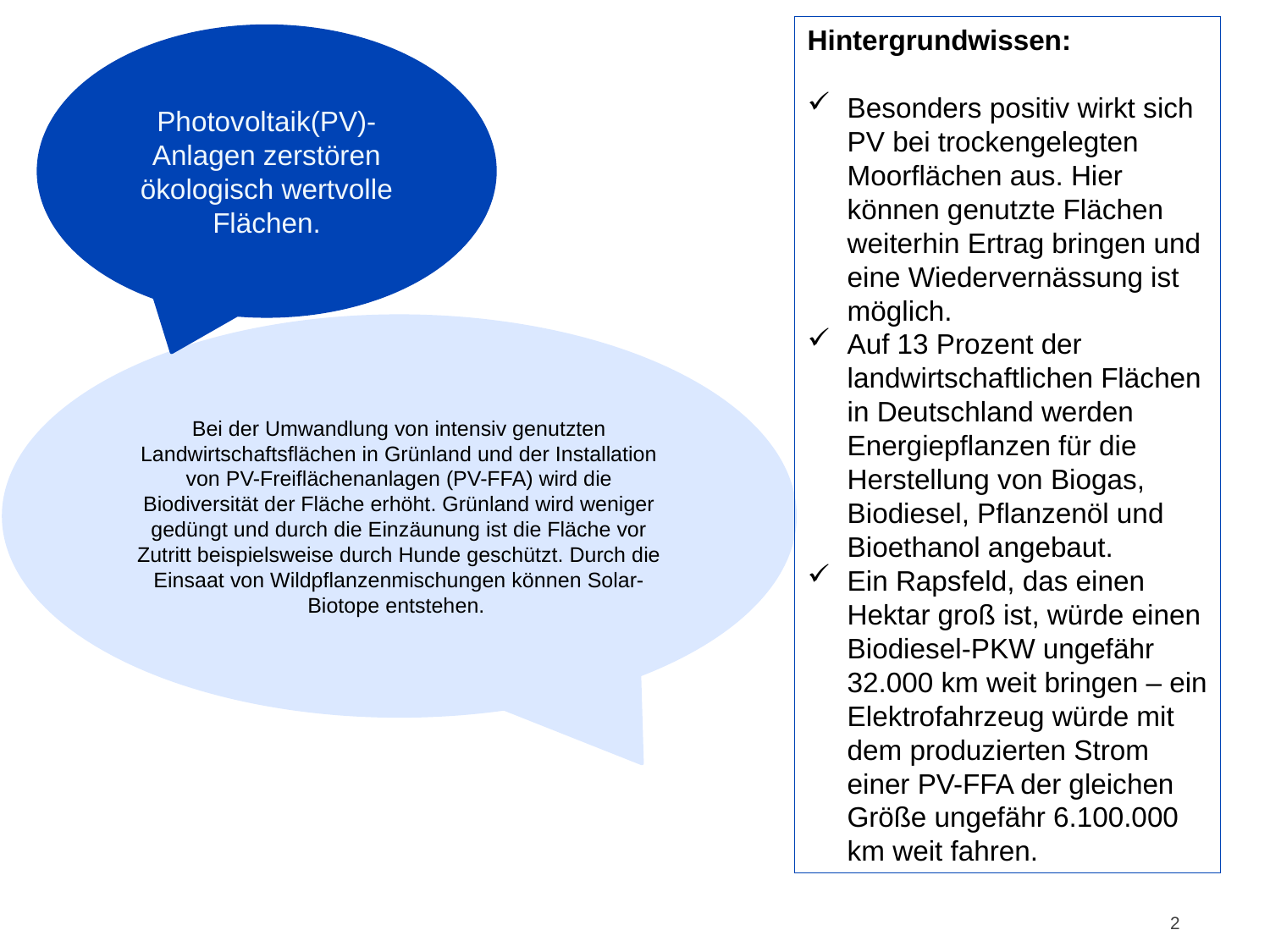

Hintergrundwissen:

Besonders positiv wirkt sich PV bei trockengelegten Moorflächen aus. Hier können genutzte Flächen weiterhin Ertrag bringen und eine Wiedervernässung ist möglich.
Auf 13 Prozent der landwirtschaftlichen Flächen in Deutschland werden Energiepflanzen für die Herstellung von Biogas, Biodiesel, Pflanzenöl und Bioethanol angebaut.
Ein Rapsfeld, das einen Hektar groß ist, würde einen Biodiesel-PKW ungefähr 32.000 km weit bringen – ein Elektrofahrzeug würde mit dem produzierten Strom einer PV-FFA der gleichen Größe ungefähr 6.100.000 km weit fahren.
Photovoltaik(PV)-Anlagen zerstören ökologisch wertvolle Flächen.
# Argumente 4 (
Bei der Umwandlung von intensiv genutzten Landwirtschaftsflächen in Grünland und der Installation von PV-Freiflächenanlagen (PV-FFA) wird die Biodiversität der Fläche erhöht. Grünland wird weniger gedüngt und durch die Einzäunung ist die Fläche vor Zutritt beispielsweise durch Hunde geschützt. Durch die Einsaat von Wildpflanzenmischungen können Solar-Biotope entstehen.